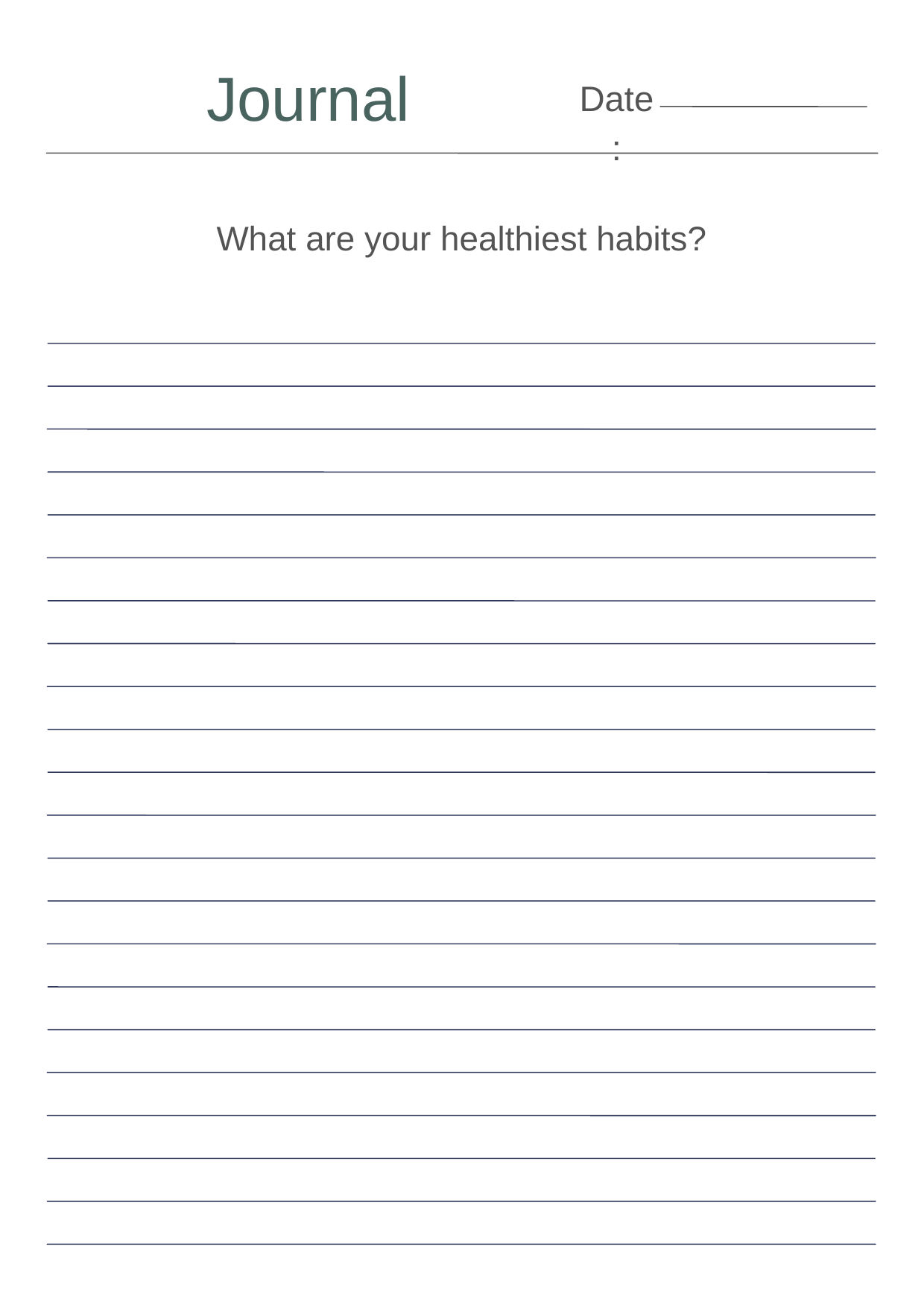

Journal
Date:

What are your healthiest habits?